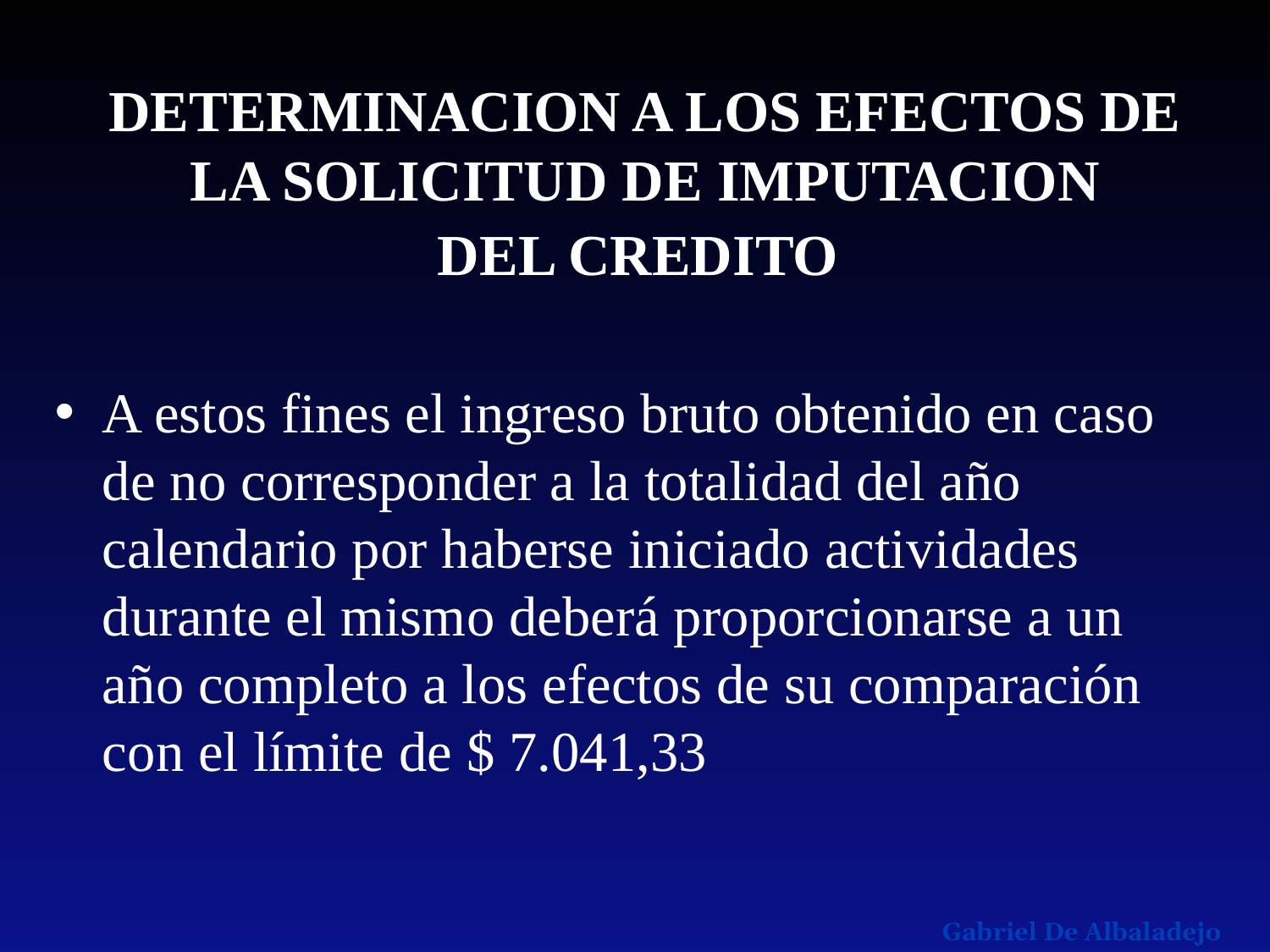

# DETERMINACION A LOS EFECTOS DE LA SOLICITUD DE IMPUTACION DEL CREDITO
A estos fines el ingreso bruto obtenido en caso de no corresponder a la totalidad del año calendario por haberse iniciado actividades durante el mismo deberá proporcionarse a un año completo a los efectos de su comparación con el límite de $ 7.041,33
Gabriel De Albaladejo